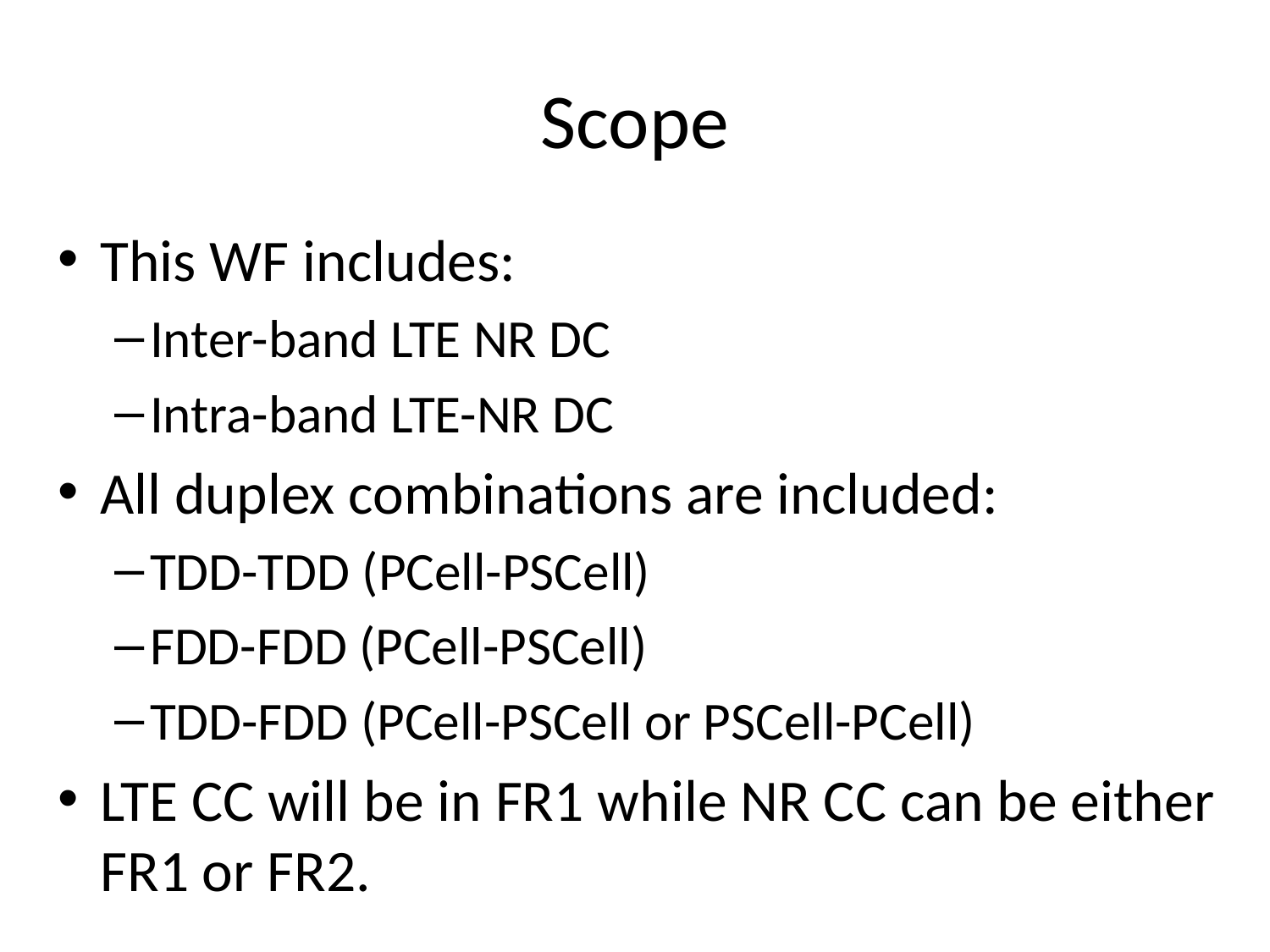

# Scope
This WF includes:
Inter-band LTE NR DC
Intra-band LTE-NR DC
All duplex combinations are included:
TDD-TDD (PCell-PSCell)
FDD-FDD (PCell-PSCell)
TDD-FDD (PCell-PSCell or PSCell-PCell)
LTE CC will be in FR1 while NR CC can be either FR1 or FR2.